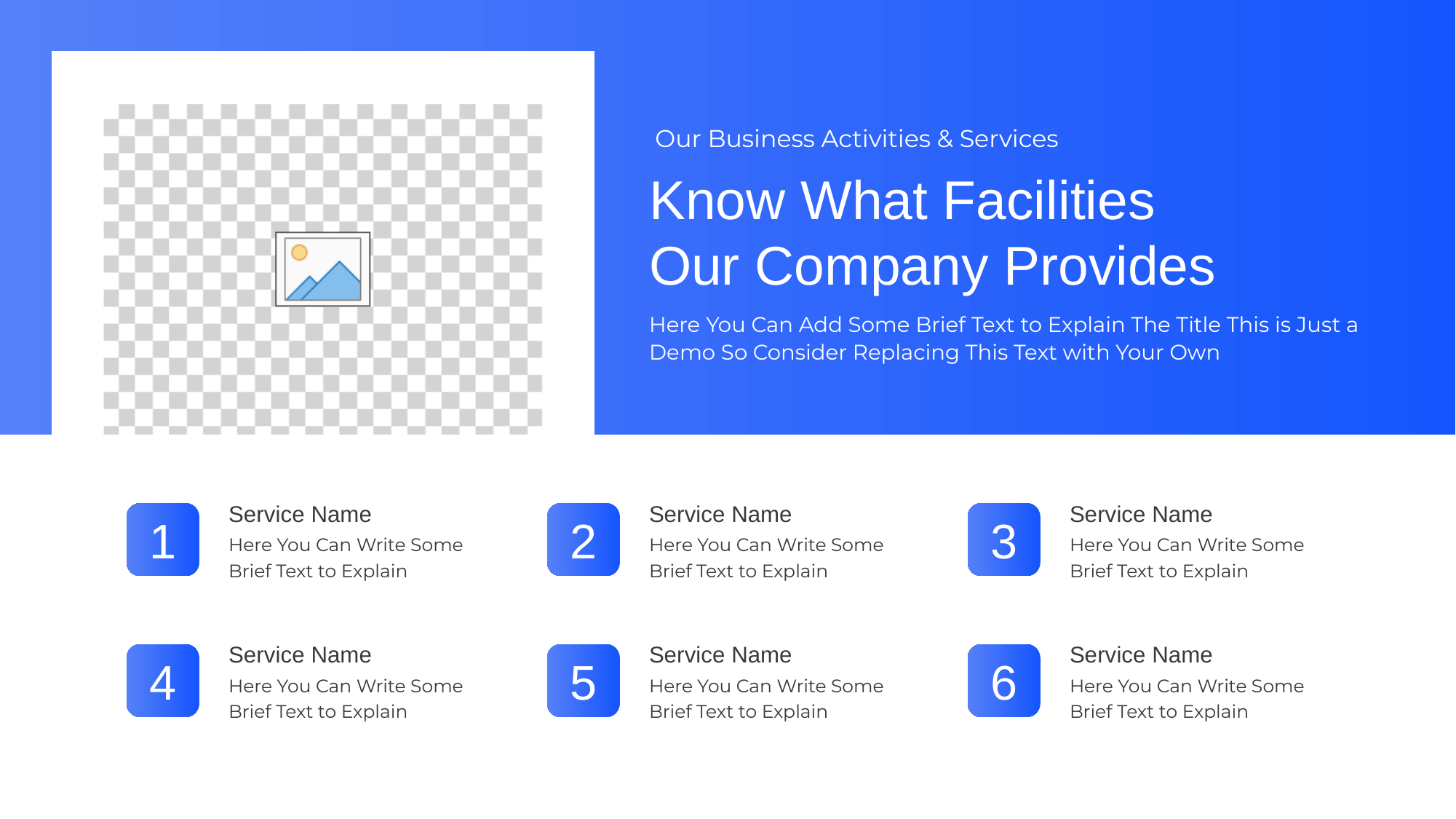

Our Business Activities & Services
Know What Facilities
Our Company Provides
Here You Can Add Some Brief Text to Explain The Title This is Just a Demo So Consider Replacing This Text with Your Own

Service Name

1
Here You Can Write Some
Brief Text to Explain
Service Name

2
Here You Can Write Some
Brief Text to Explain
Service Name

3
Here You Can Write Some
Brief Text to Explain
Service Name

4
Here You Can Write Some
Brief Text to Explain
Service Name

5
Here You Can Write Some
Brief Text to Explain
Service Name

6
Here You Can Write Some
Brief Text to Explain